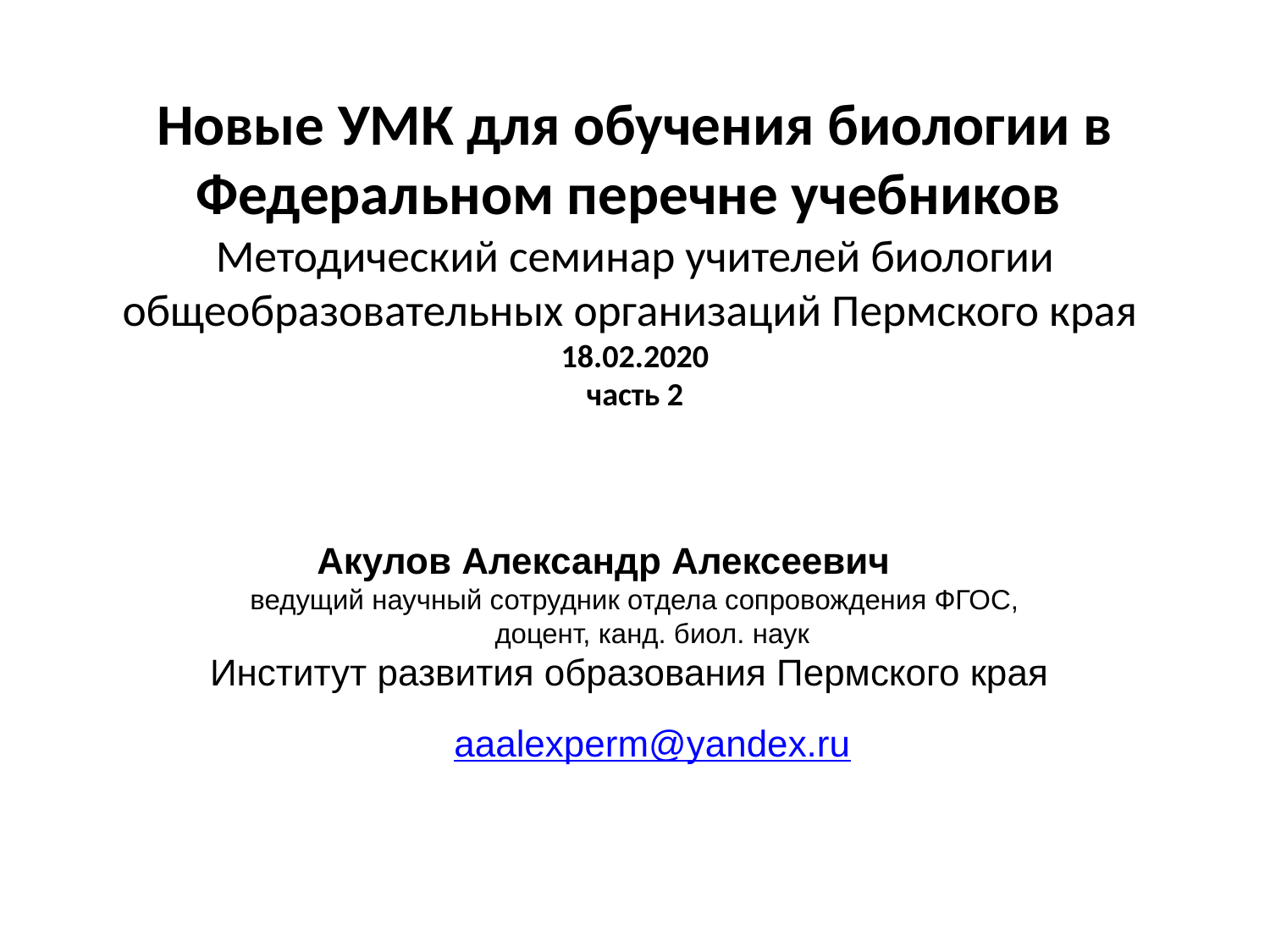

# Новые УМК для обучения биологии в Федеральном перечне учебников Методический семинар учителей биологии общеобразовательных организаций Пермского края 18.02.2020 часть 2
Акулов Александр Алексеевич
ведущий научный сотрудник отдела сопровождения ФГОС, доцент, канд. биол. наук
Институт развития образования Пермского края
aaalexperm@yandex.ru